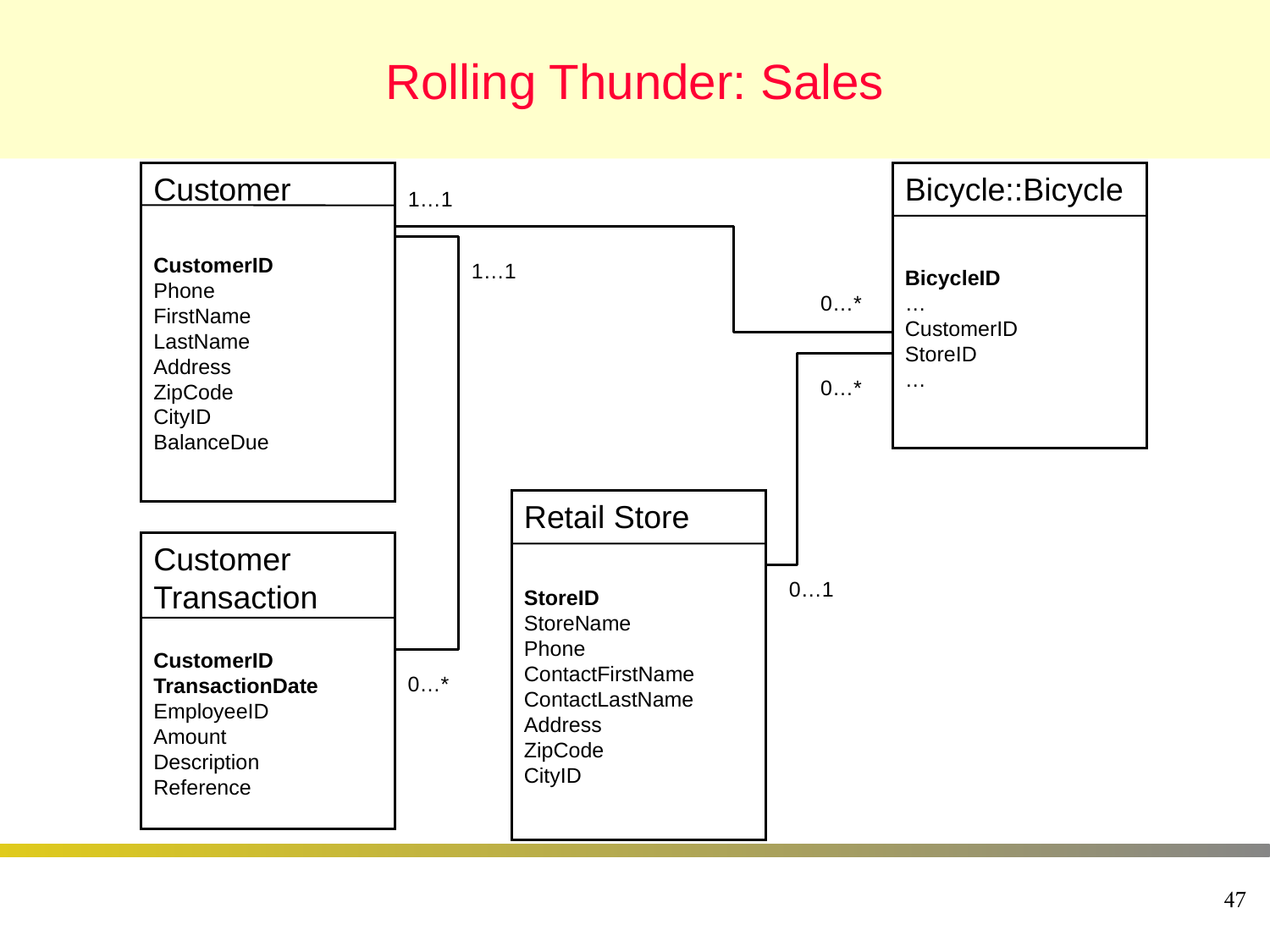

# Rolling Thunder: Sales
Customer
Bicycle::Bicycle
1…1

CustomerID
Phone
FirstName
LastName
Address
ZipCode
CityID
BalanceDue
1…1
BicycleID
…
CustomerID
StoreID
…

0…*

0…*
Retail Store
Customer
Transaction

0…1
StoreID
StoreName
Phone
ContactFirstName
ContactLastName
Address
ZipCode
CityID

CustomerID
TransactionDate
EmployeeID
Amount
Description
Reference
0…*
47